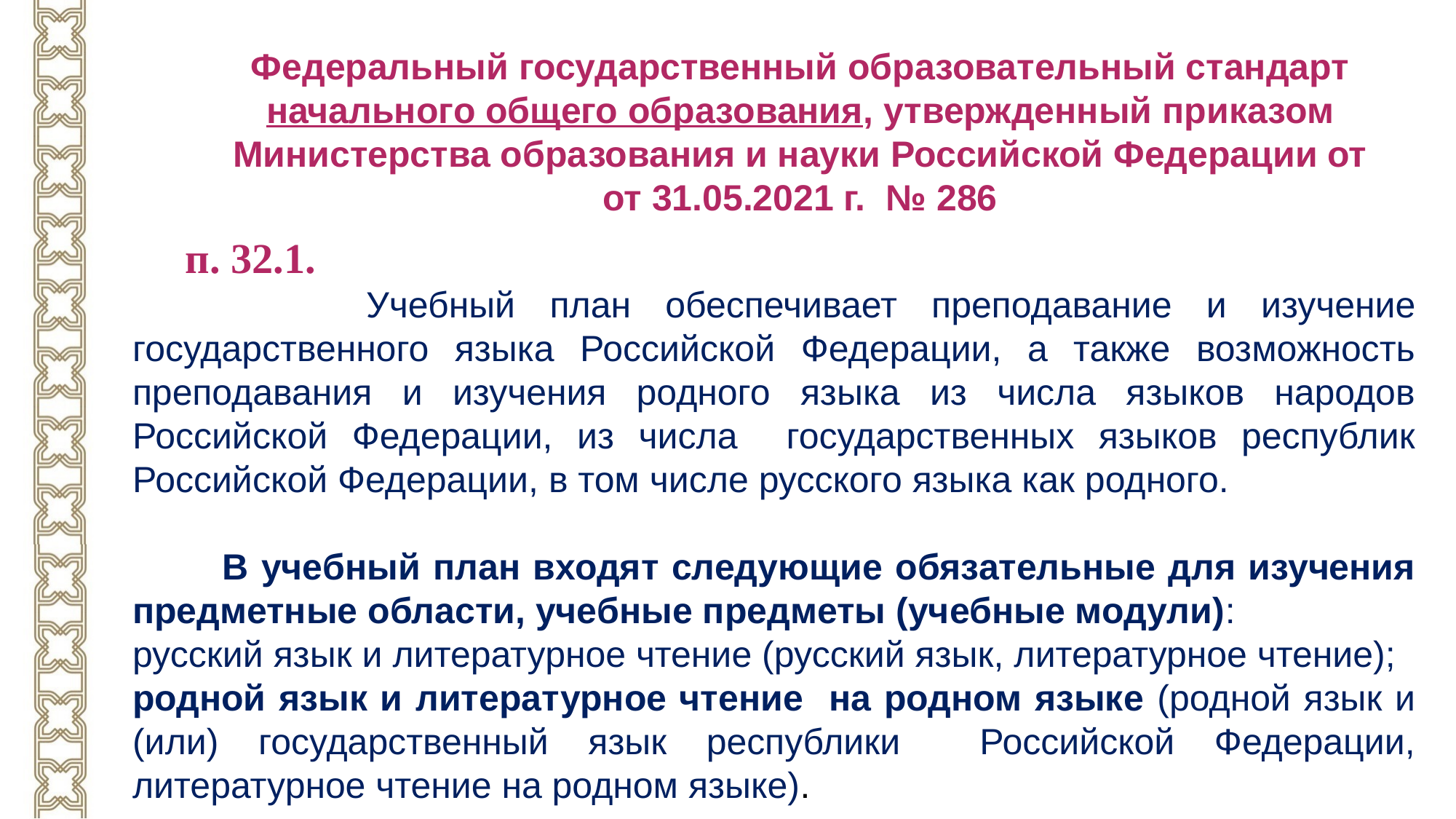

Федеральный государственный образовательный стандарт начального общего образования, утвержденный приказом Министерства образования и науки Российской Федерации от от 31.05.2021 г.  № 286
     п. 32.1.
       Учебный план обеспечивает преподавание и изучение государственного языка Российской Федерации, а также возможность преподавания и изучения родного языка из числа языков народов Российской Федерации, из числа  государственных языков республик Российской Федерации, в том числе русского языка как родного.

       В учебный план входят следующие обязательные для изучения предметные области, учебные предметы (учебные модули):
русский язык и литературное чтение (русский язык, литературное чтение);
родной язык и литературное чтение  на родном языке (родной язык и (или) государственный язык республики  Российской Федерации, литературное чтение на родном языке).